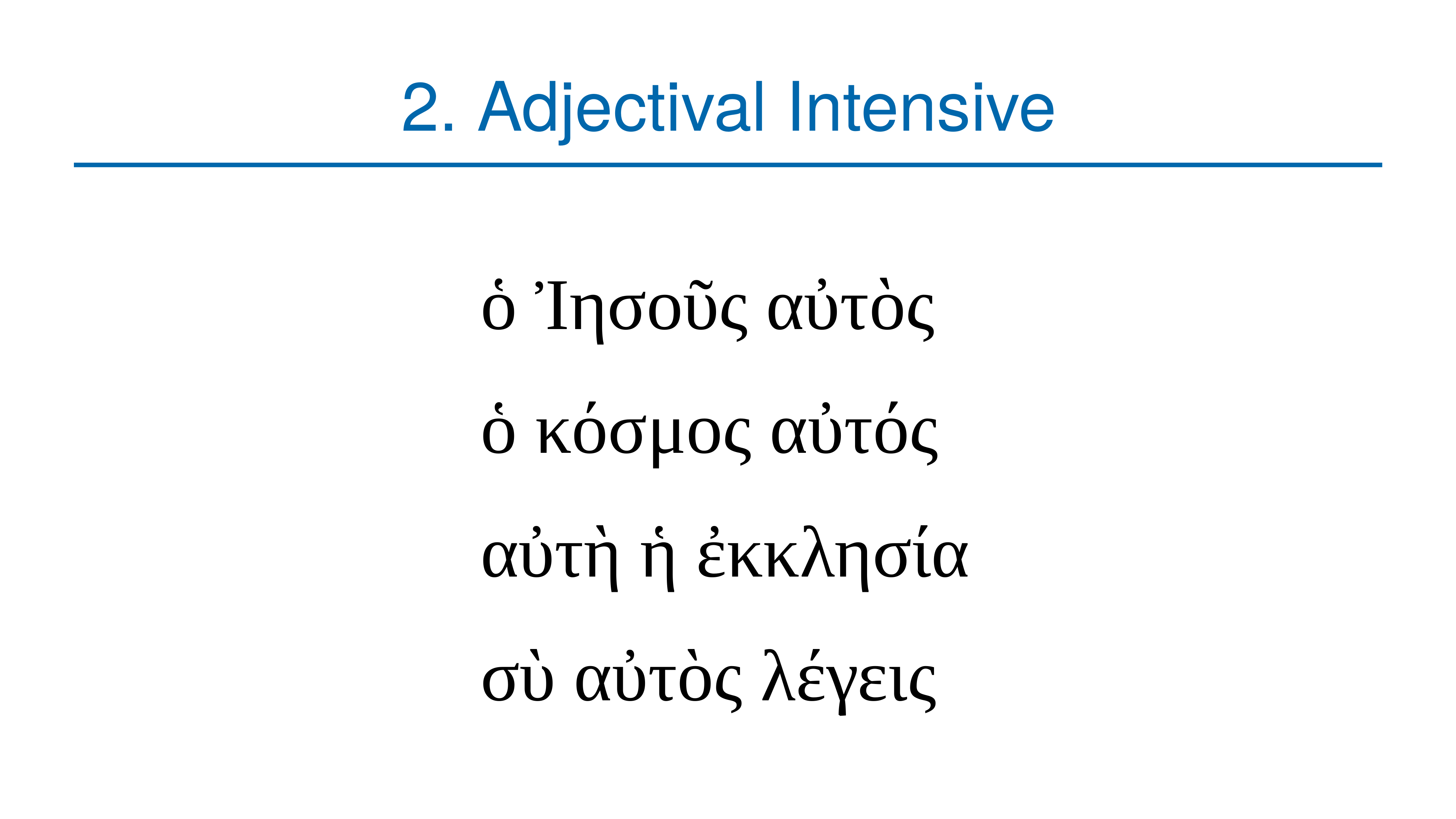

# 2. Adjectival Intensive
ὁ Ἰησοῦς αὐτὸς
ὁ κόσμος αὐτός
αὐτὴ ἡ ἐκκλησία
σὺ αὐτὸς λέγεις